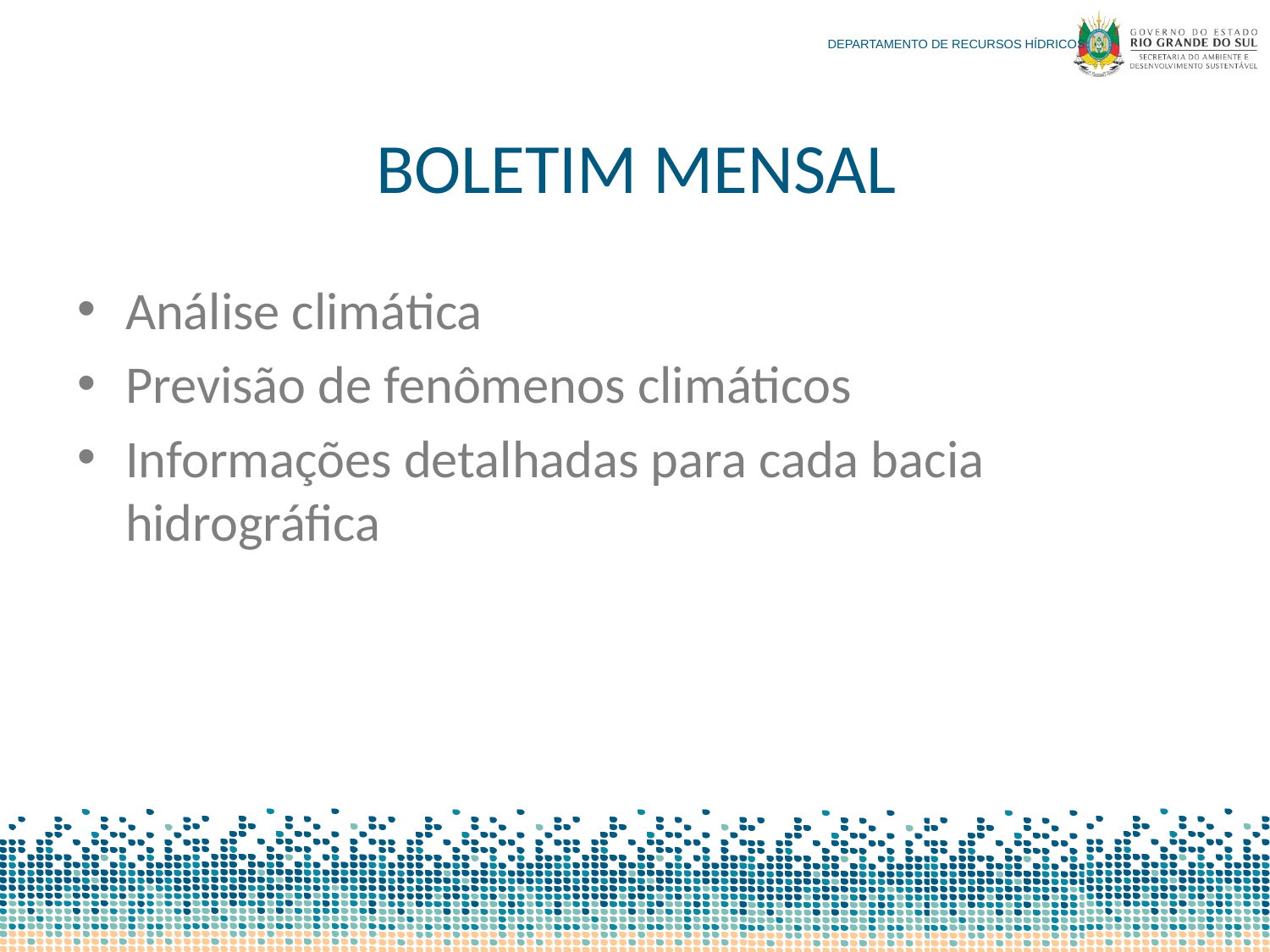

# BOLETIM MENSAL
Análise climática
Previsão de fenômenos climáticos
Informações detalhadas para cada bacia hidrográfica